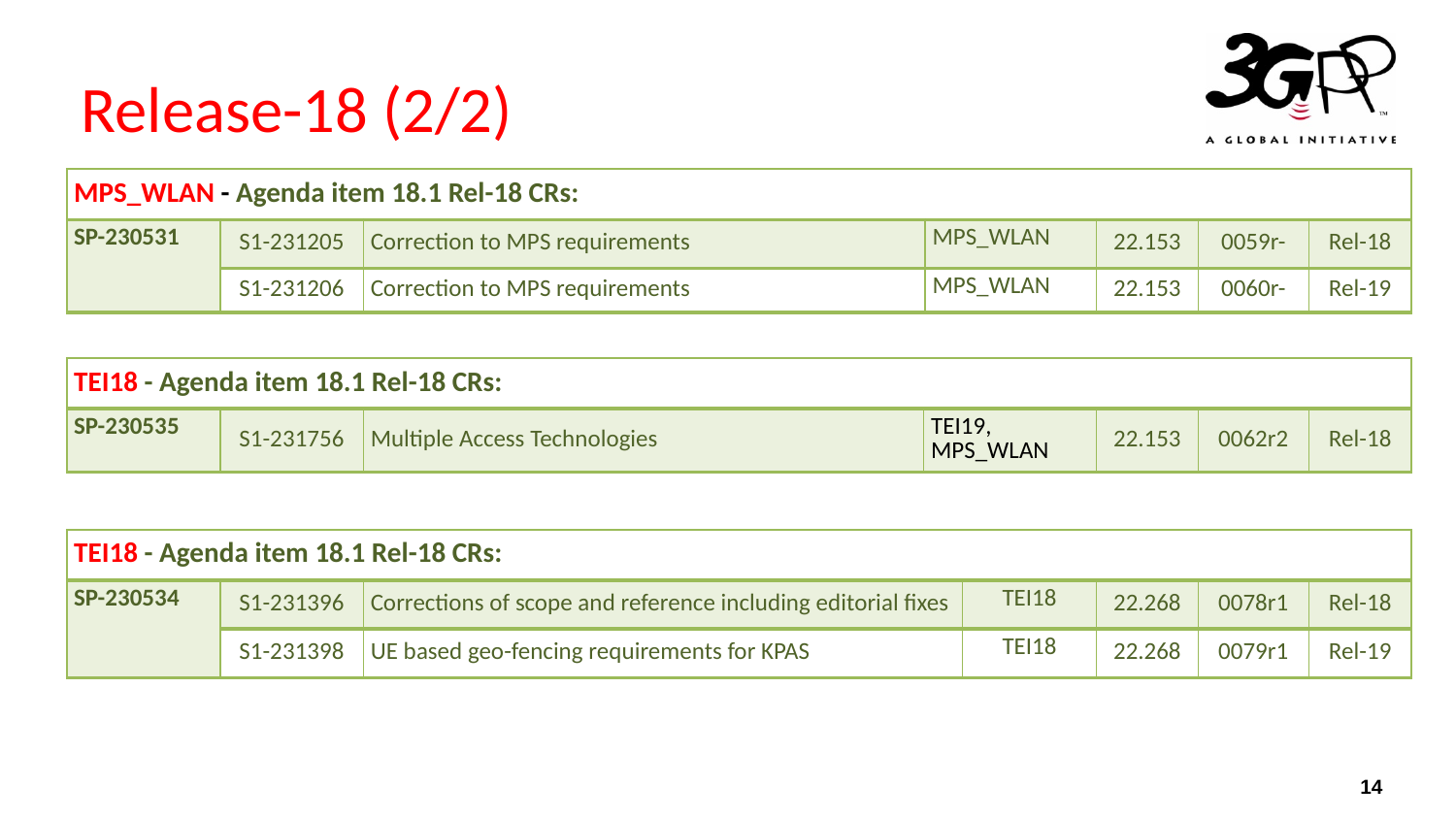

# Release-18 (2/2)
| MPS\_WLAN - Agenda item 18.1 Rel-18 CRs: |  |  |  |  |  |  |
| --- | --- | --- | --- | --- | --- | --- |
| SP-230531 | S1-231205 | Correction to MPS requirements | MPS\_WLAN | 22.153 | 0059r- | Rel-18 |
|  | S1-231206 | Correction to MPS requirements | MPS\_WLAN | 22.153 | 0060r- | Rel-19 |
| TEI18 - Agenda item 18.1 Rel-18 CRs: |  |  |  |  |  |  |
| --- | --- | --- | --- | --- | --- | --- |
| SP-230535 | S1-231756 | Multiple Access Technologies | TEI19, MPS\_WLAN | 22.153 | 0062r2 | Rel-18 |
| TEI18 - Agenda item 18.1 Rel-18 CRs: |  |  |  |  |  |  |
| --- | --- | --- | --- | --- | --- | --- |
| SP-230534 | S1-231396 | Corrections of scope and reference including editorial fixes | TEI18 | 22.268 | 0078r1 | Rel-18 |
|  | S1-231398 | UE based geo-fencing requirements for KPAS | TEI18 | 22.268 | 0079r1 | Rel-19 |